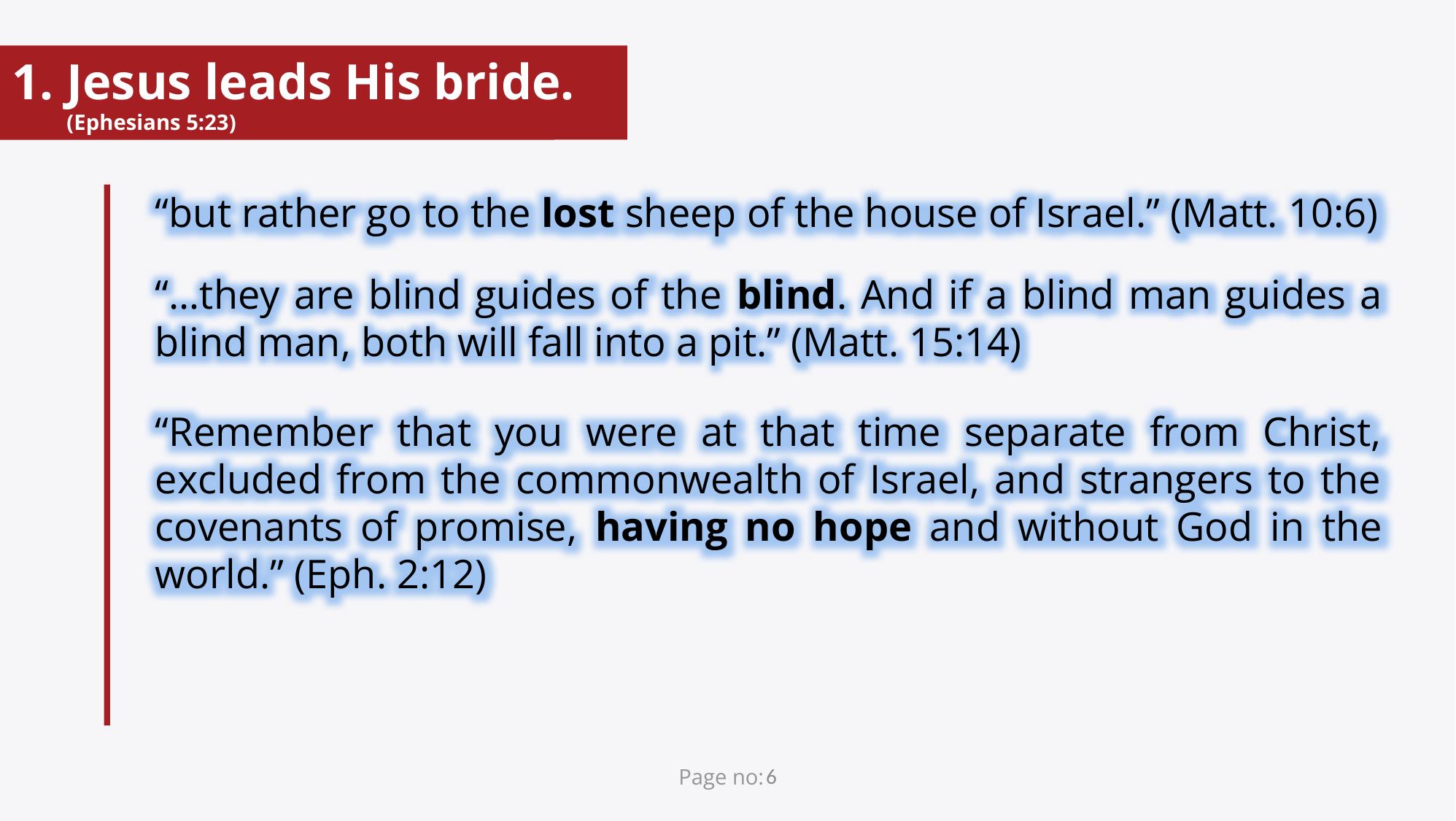

Jesus leads His bride. (Ephesians 5:23)

“but rather go to the lost sheep of the house of Israel.” (Matt. 10:6)
“…they are blind guides of the blind. And if a blind man guides a blind man, both will fall into a pit.” (Matt. 15:14)
“Remember that you were at that time separate from Christ, excluded from the commonwealth of Israel, and strangers to the covenants of promise, having no hope and without God in the world.” (Eph. 2:12)